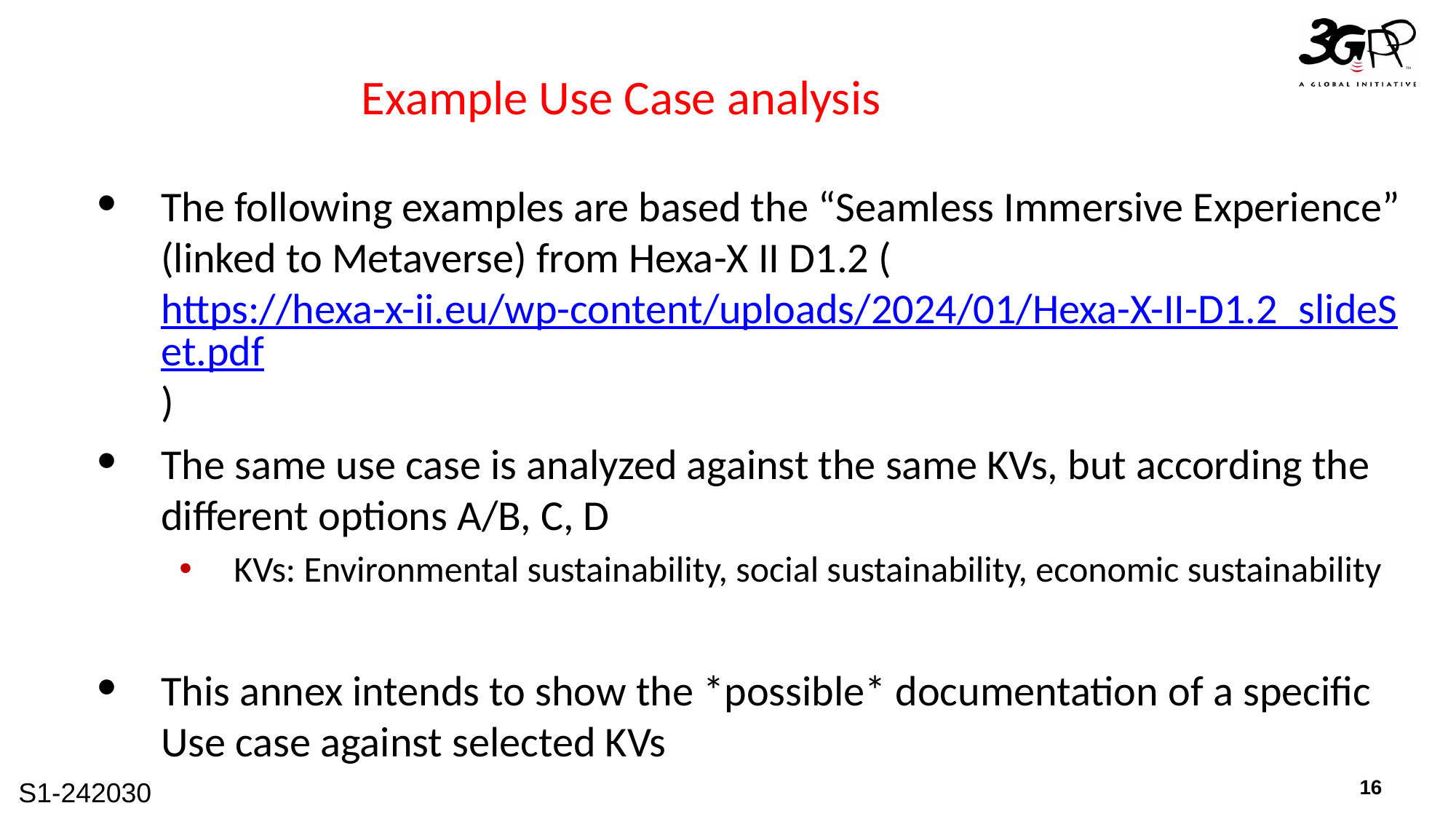

# Example Use Case analysis
The following examples are based the “Seamless Immersive Experience” (linked to Metaverse) from Hexa-X II D1.2 (https://hexa-x-ii.eu/wp-content/uploads/2024/01/Hexa-X-II-D1.2_slideSet.pdf)
The same use case is analyzed against the same KVs, but according the different options A/B, C, D
KVs: Environmental sustainability, social sustainability, economic sustainability

This annex intends to show the *possible* documentation of a specific Use case against selected KVs